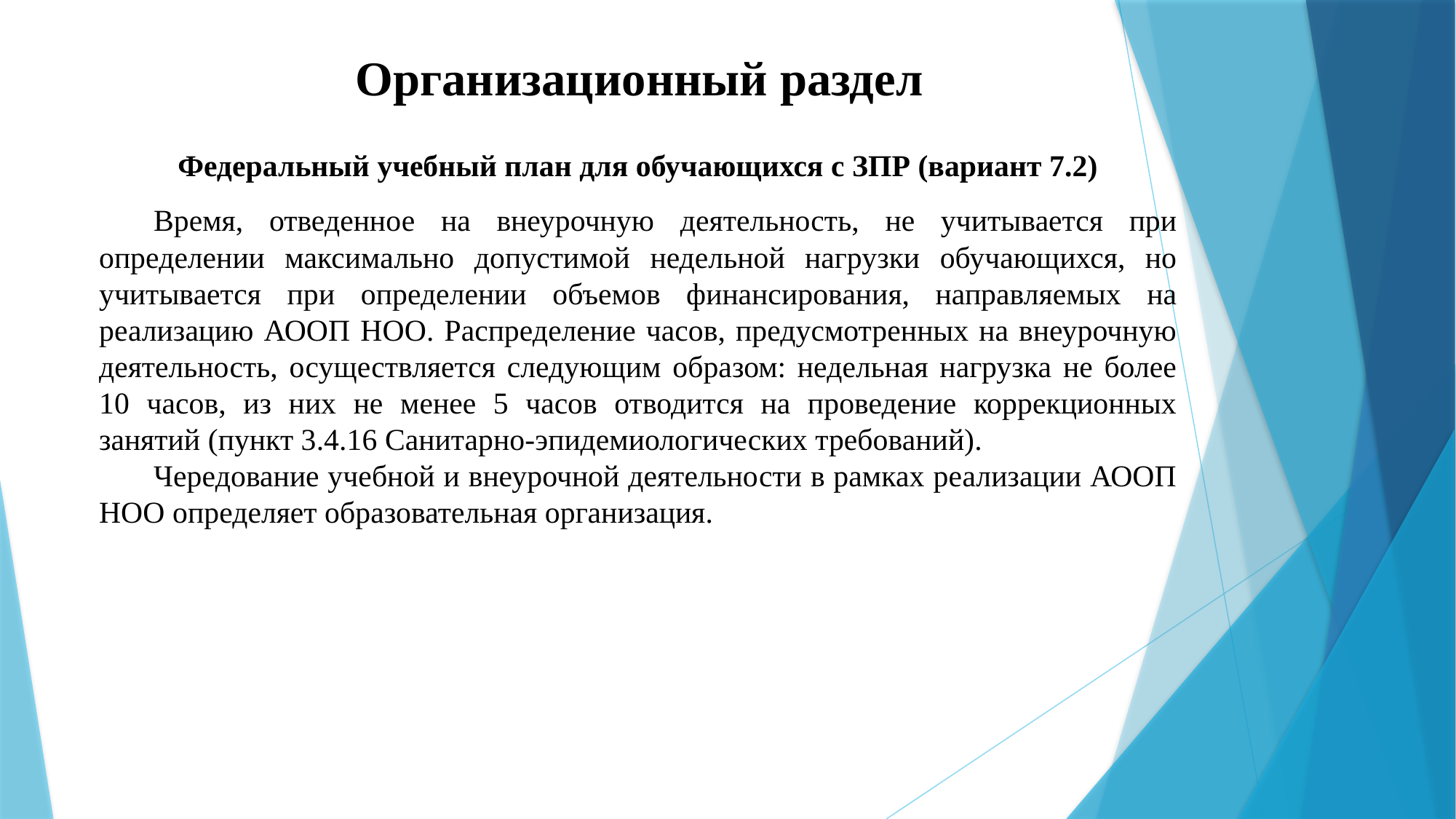

# Организационный раздел
Федеральный учебный план для обучающихся с ЗПР (вариант 7.2)
Время, отведенное на внеурочную деятельность, не учитывается при определении максимально допустимой недельной нагрузки обучающихся, но учитывается при определении объемов финансирования, направляемых на реализацию АООП НОО. Распределение часов, предусмотренных на внеурочную деятельность, осуществляется следующим образом: недельная нагрузка не более 10 часов, из них не менее 5 часов отводится на проведение коррекционных занятий (пункт 3.4.16 Санитарно-эпидемиологических требований).
Чередование учебной и внеурочной деятельности в рамках реализации АООП НОО определяет образовательная организация.